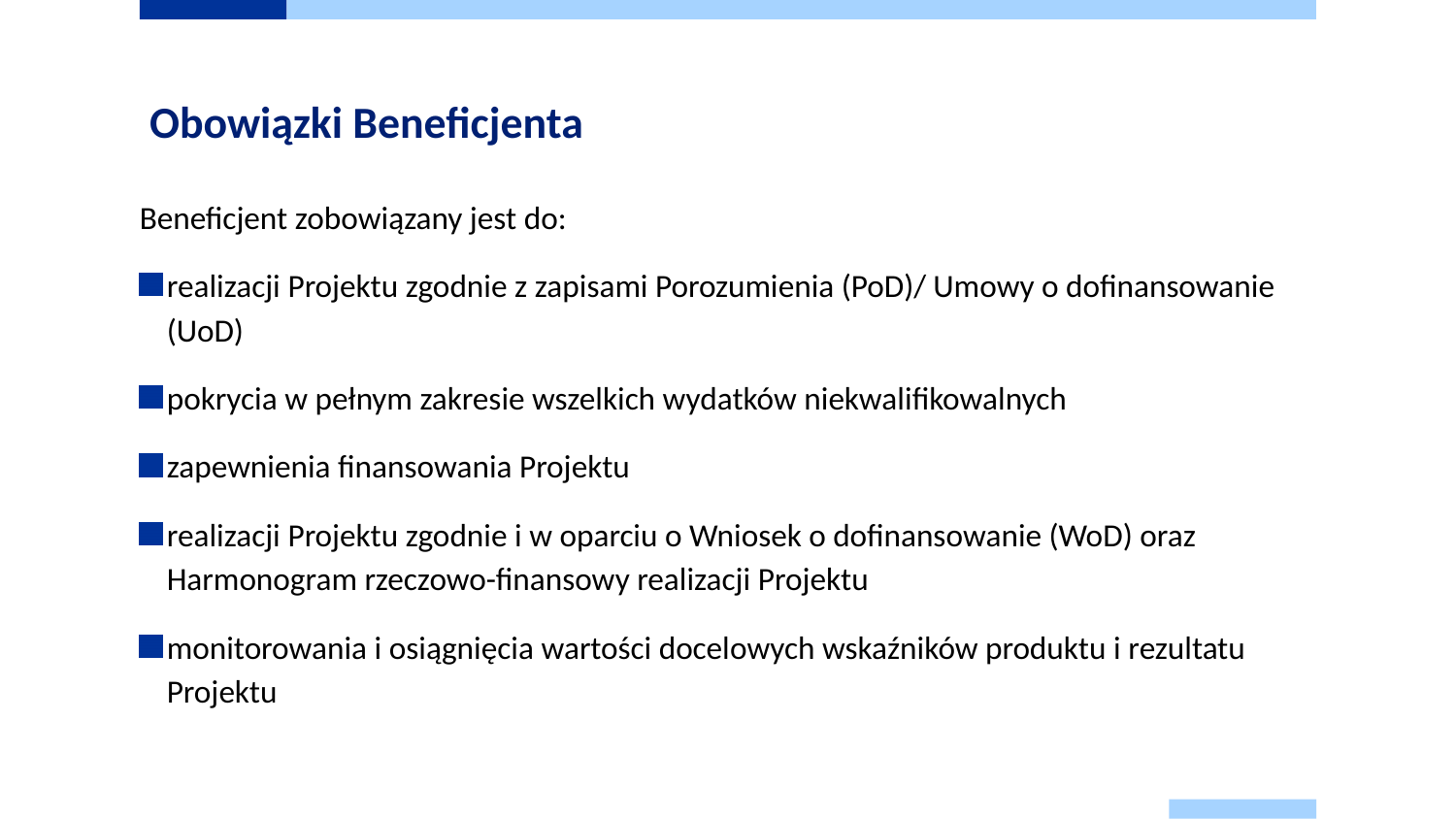

# Obowiązki Beneficjenta
Beneficjent zobowiązany jest do:
realizacji Projektu zgodnie z zapisami Porozumienia (PoD)/ Umowy o dofinansowanie (UoD)
pokrycia w pełnym zakresie wszelkich wydatków niekwalifikowalnych
zapewnienia finansowania Projektu
realizacji Projektu zgodnie i w oparciu o Wniosek o dofinansowanie (WoD) oraz Harmonogram rzeczowo-finansowy realizacji Projektu
monitorowania i osiągnięcia wartości docelowych wskaźników produktu i rezultatu Projektu